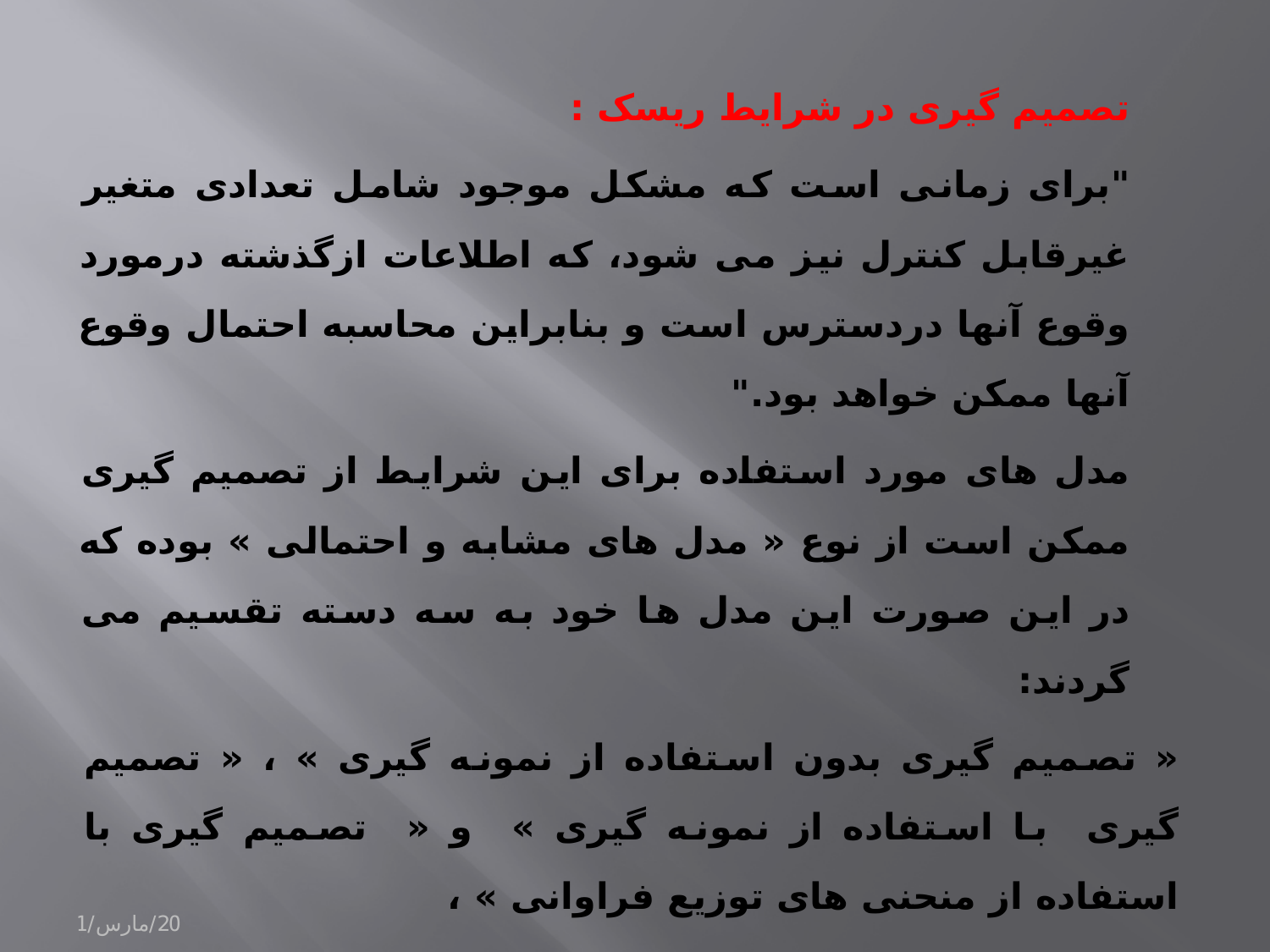

تصمیم گیری در شرایط ریسک :
"برای زمانی است که مشکل موجود شامل تعدادی متغیر غیرقابل کنترل نیز می شود، که اطلاعات ازگذشته درمورد وقوع آنها دردسترس است و بنابراین محاسبه احتمال وقوع آنها ممکن خواهد بود."
مدل های مورد استفاده برای این شرایط از تصمیم گیری ممکن است از نوع « مدل های مشابه و احتمالی » بوده که در این صورت این مدل ها خود به سه دسته تقسیم می گردند:
« تصمیم گیری بدون استفاده از نمونه گیری » ، « تصمیم گیری  با استفاده از نمونه گیری »  و «  تصمیم گیری با استفاده از منحنی های توزیع فراوانی » ،
20/مارس/1